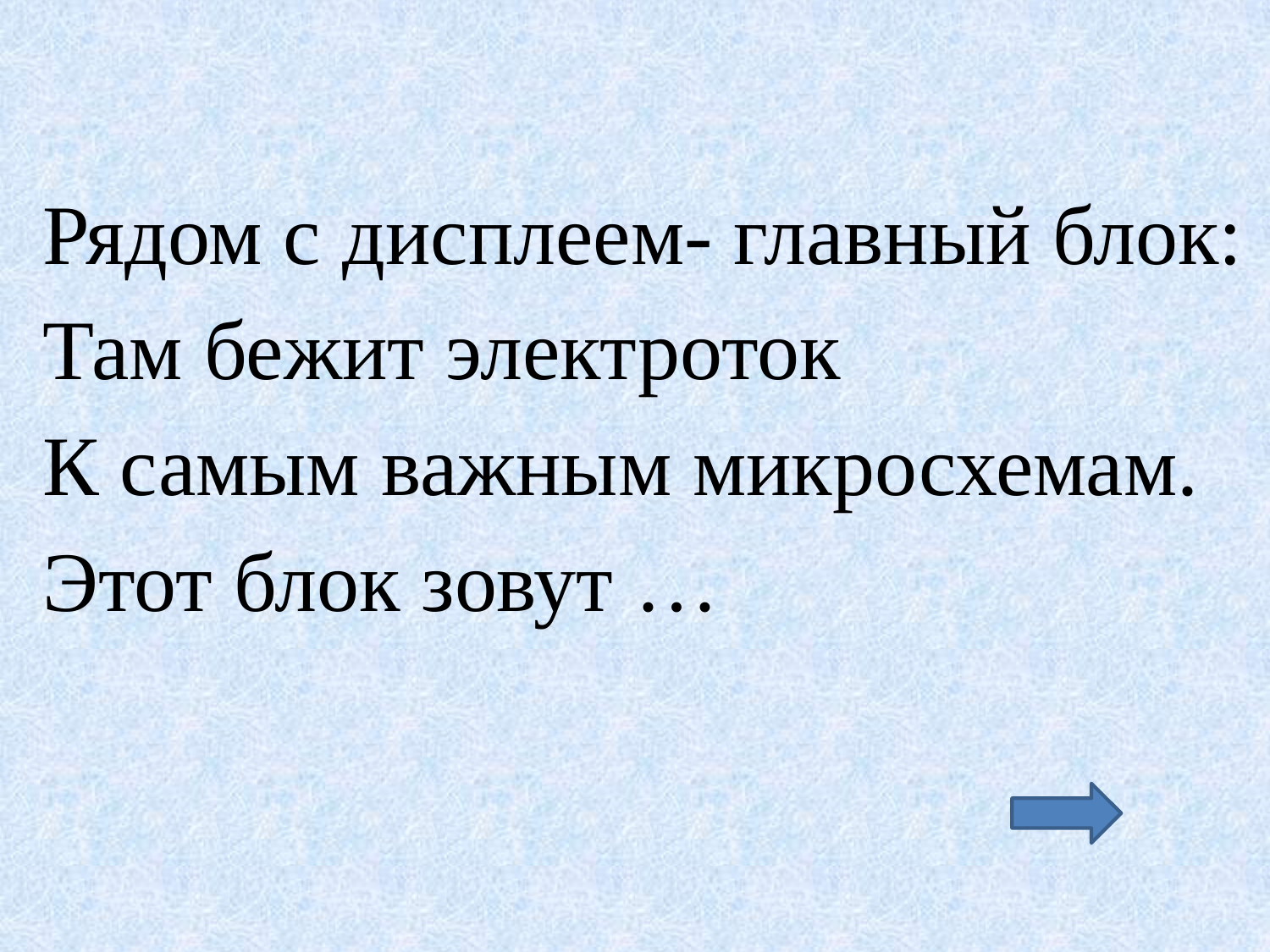

# Рядом с дисплеем- главный блок: Там бежит электроток К самым важным микросхемам. Этот блок зовут …